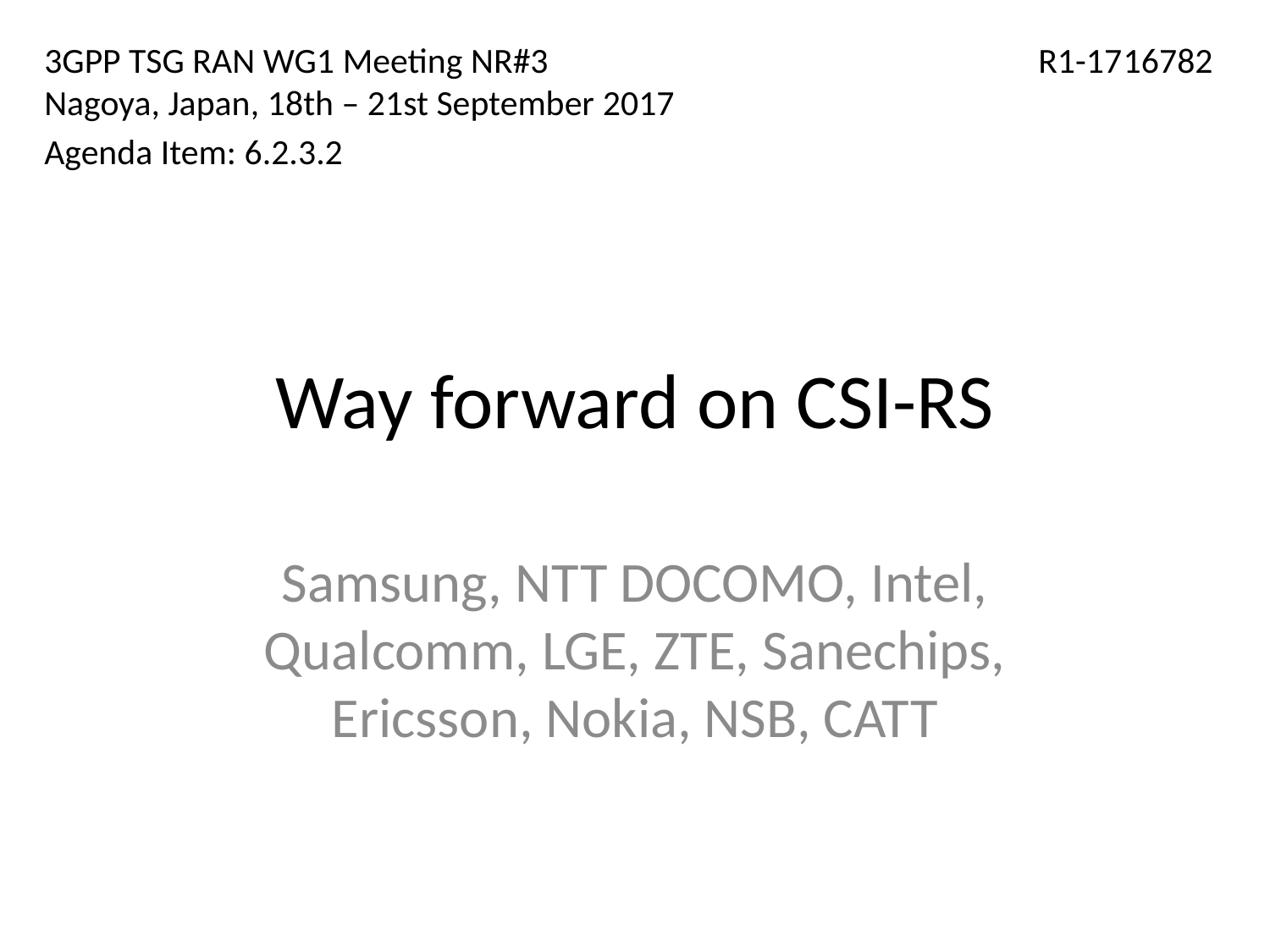

3GPP TSG RAN WG1 Meeting NR#3                                                             R1-1716782
Nagoya, Japan, 18th – 21st September 2017
Agenda Item: 6.2.3.2

# Way forward on CSI-RS
Samsung, NTT DOCOMO, Intel, Qualcomm, LGE, ZTE, Sanechips, Ericsson, Nokia, NSB, CATT